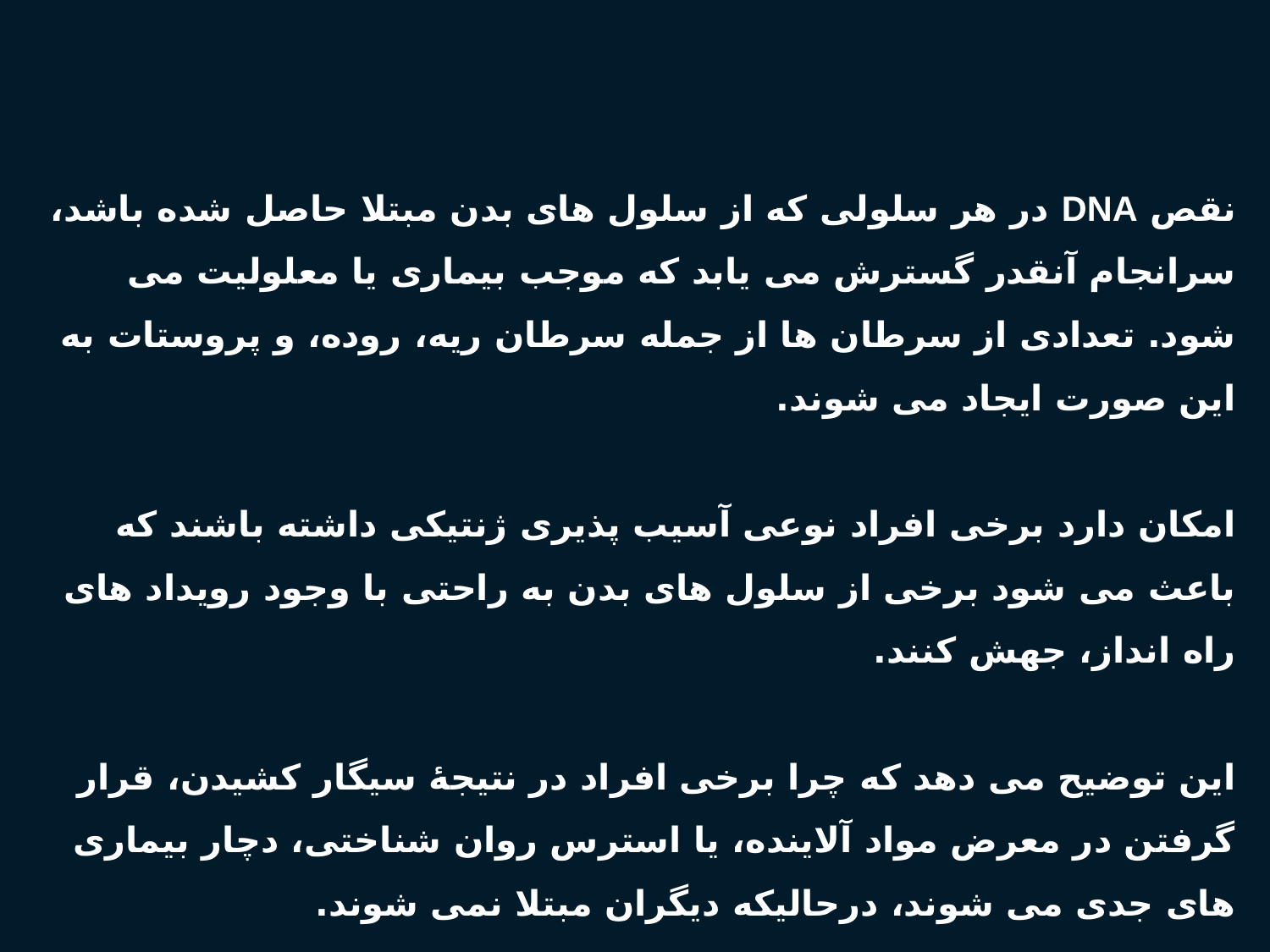

#
نقص DNA در هر سلولی که از سلول های بدن مبتلا حاصل شده باشد، سرانجام آنقدر گسترش می یابد که موجب بیماری یا معلولیت می شود. تعدادی از سرطان ها از جمله سرطان ریه، روده، و پروستات به این صورت ایجاد می شوند.

امکان دارد برخی افراد نوعی آسیب پذیری ژنتیکی داشته باشند که باعث می شود برخی از سلول های بدن به راحتی با وجود رویداد های راه انداز، جهش کنند.

این توضیح می دهد که چرا برخی افراد در نتیجۀ سیگار کشیدن، قرار گرفتن در معرض مواد آلاینده، یا استرس روان شناختی، دچار بیماری های جدی می شوند، درحالیکه دیگران مبتلا نمی شوند.
17